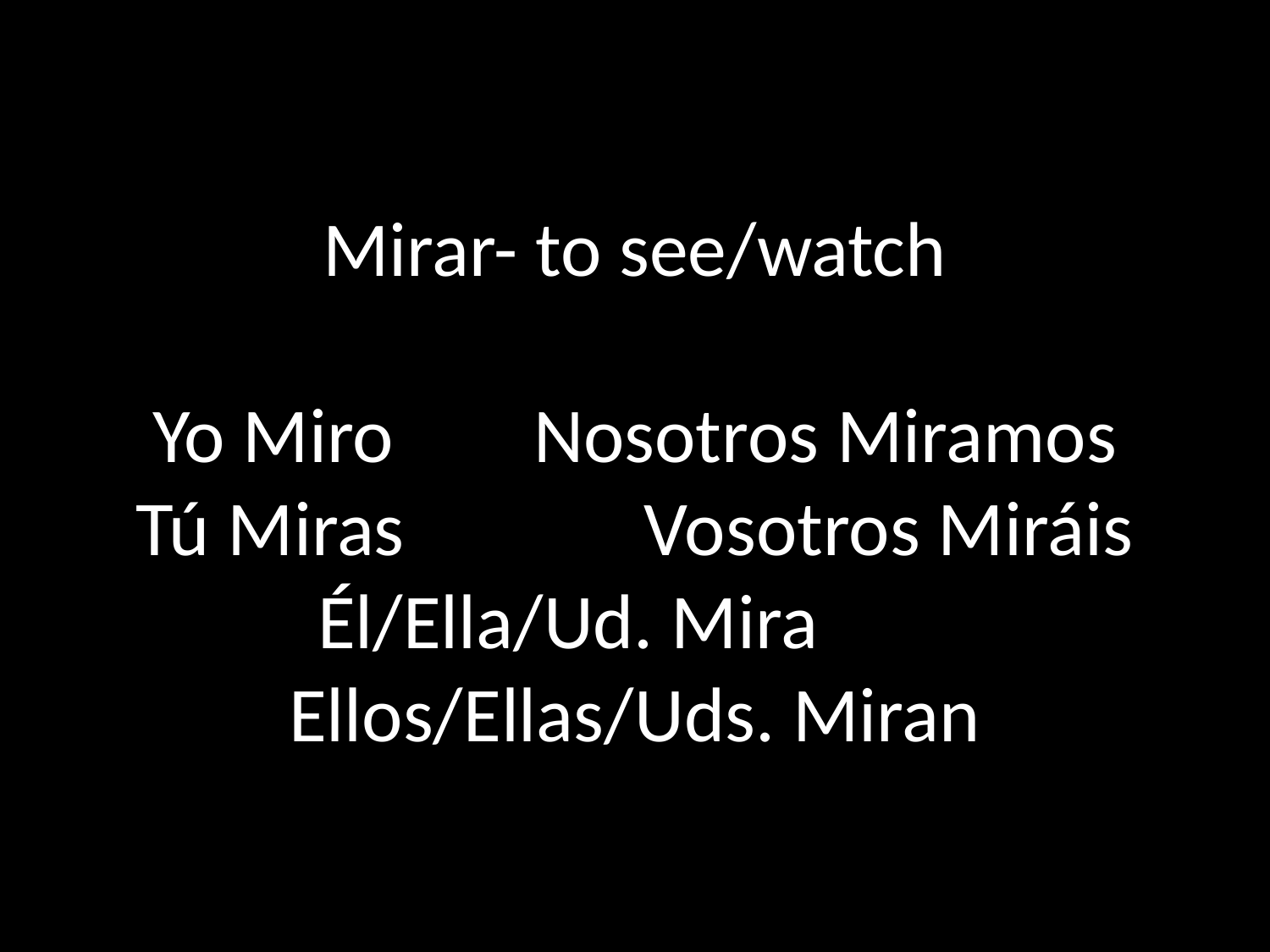

# Mirar- to see/watch Yo Miro		Nosotros Miramos Tú Miras		Vosotros Miráis Él/Ella/Ud. Mira Ellos/Ellas/Uds. Miran